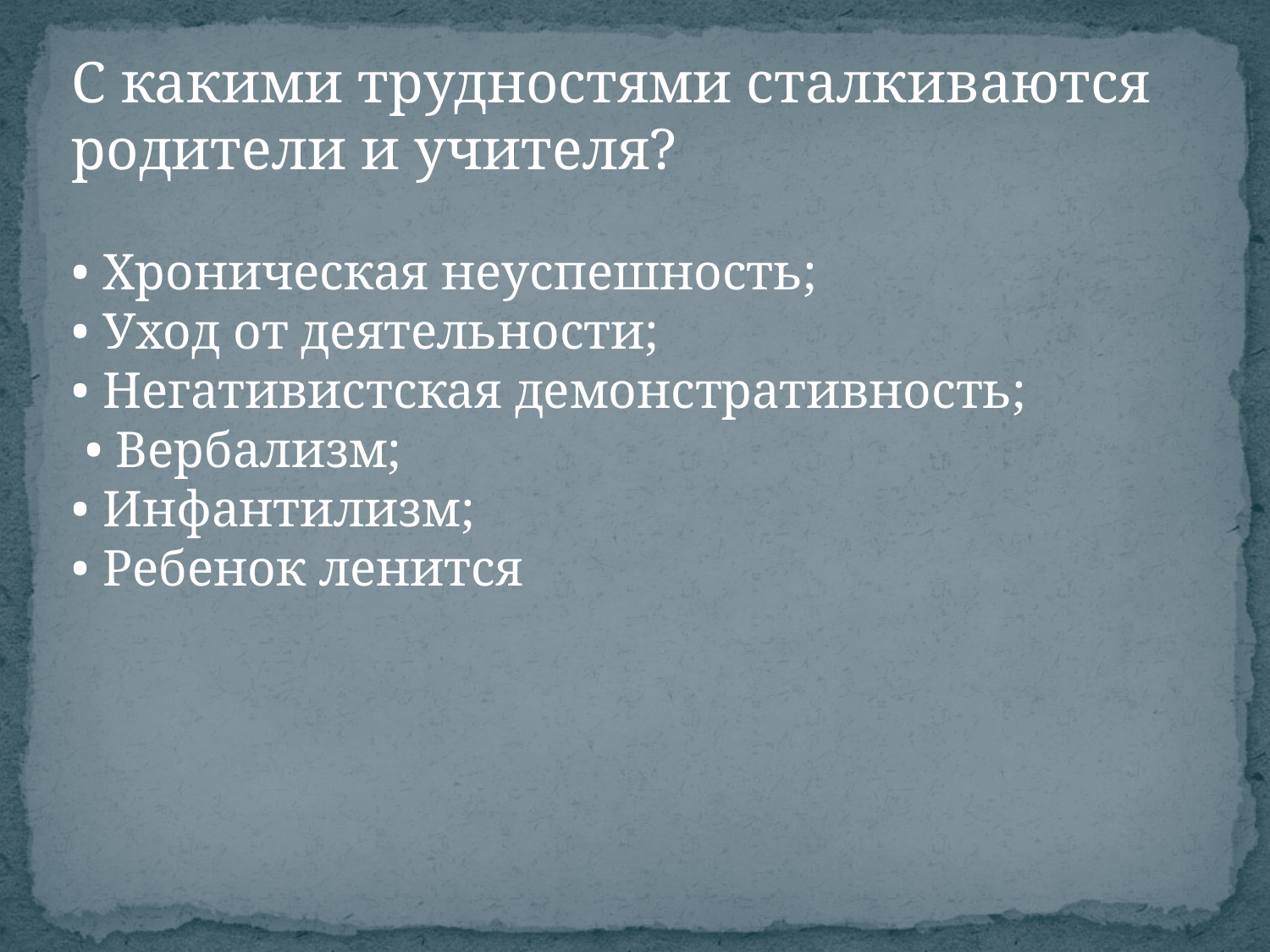

С какими трудностями сталкиваются родители и учителя?

• Хроническая неуспешность;
• Уход от деятельности;
• Негативистская демонстративность;
 • Вербализм;
• Инфантилизм;
• Ребенок ленится